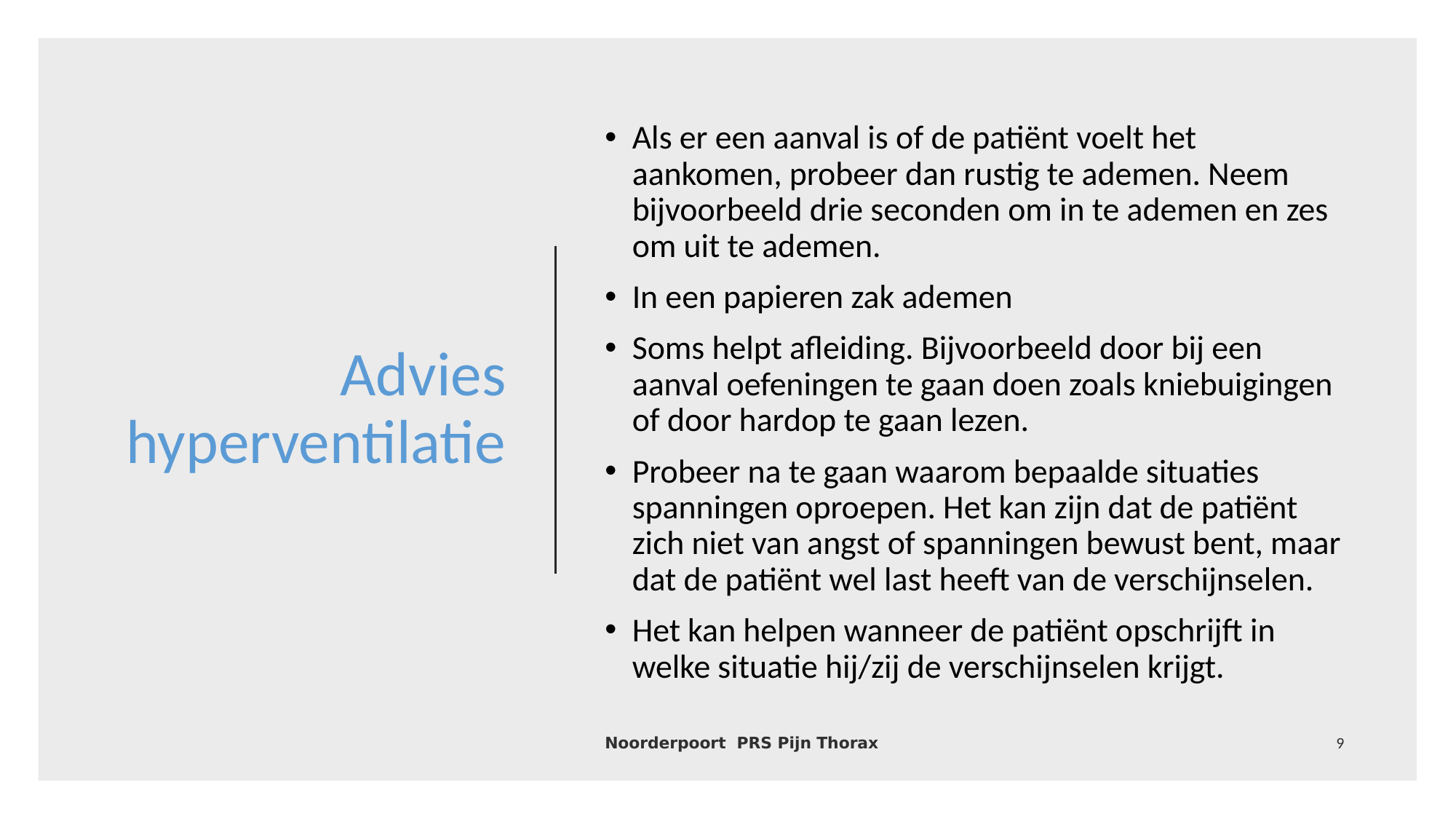

# Advies hyperventilatie
Als er een aanval is of de patiënt voelt het aankomen, probeer dan rustig te ademen. Neem bijvoorbeeld drie seconden om in te ademen en zes om uit te ademen.
In een papieren zak ademen
Soms helpt afleiding. Bijvoorbeeld door bij een aanval oefeningen te gaan doen zoals kniebuigingen of door hardop te gaan lezen.
Probeer na te gaan waarom bepaalde situaties spanningen oproepen. Het kan zijn dat de patiënt zich niet van angst of spanningen bewust bent, maar dat de patiënt wel last heeft van de verschijnselen.
Het kan helpen wanneer de patiënt opschrijft in welke situatie hij/zij de verschijnselen krijgt.

Noorderpoort  PRS Pijn Thorax
9